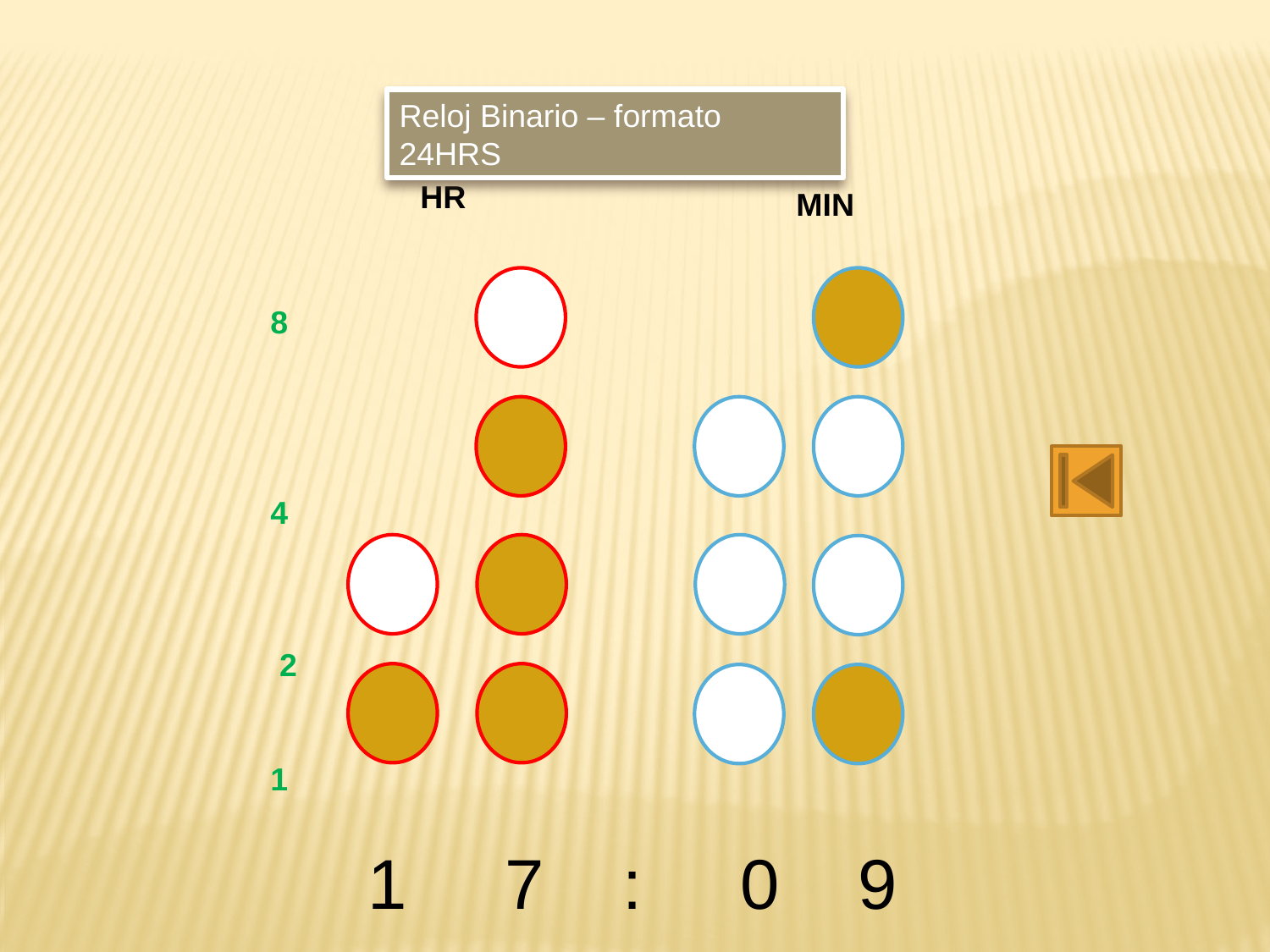

Reloj Binario – formato 24HRS
HR
MIN
   8

  4

 2

   1

1     7    :     0    9